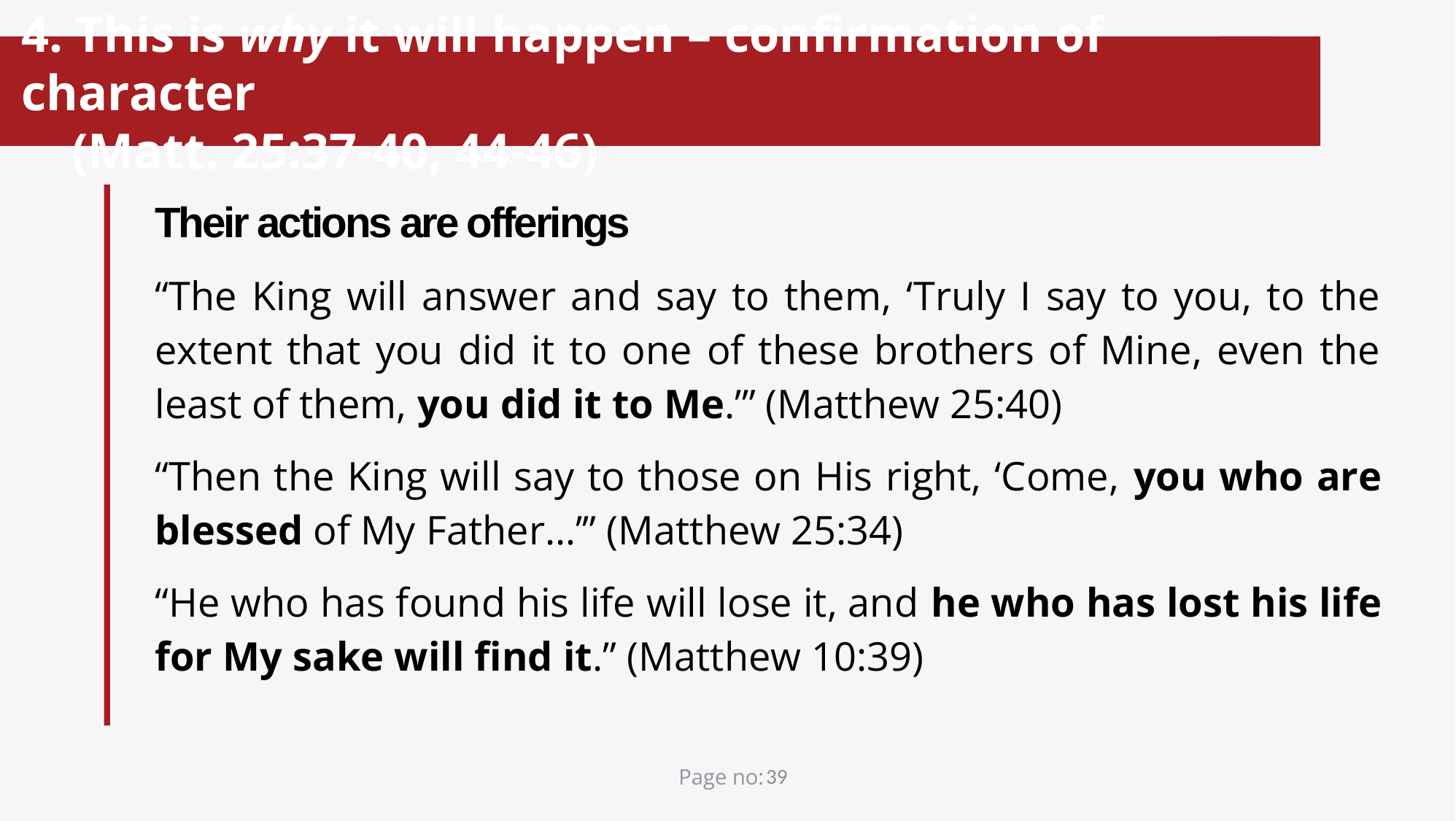

# 4. This is why it will happen – confirmation of character (Matt. 25:37-40, 44-46)
Their actions are offerings
“The King will answer and say to them, ‘Truly I say to you, to the extent that you did it to one of these brothers of Mine, even the least of them, you did it to Me.’” (Matthew 25:40)
“Then the King will say to those on His right, ‘Come, you who are blessed of My Father…’” (Matthew 25:34)
“He who has found his life will lose it, and he who has lost his life for My sake will find it.” (Matthew 10:39)